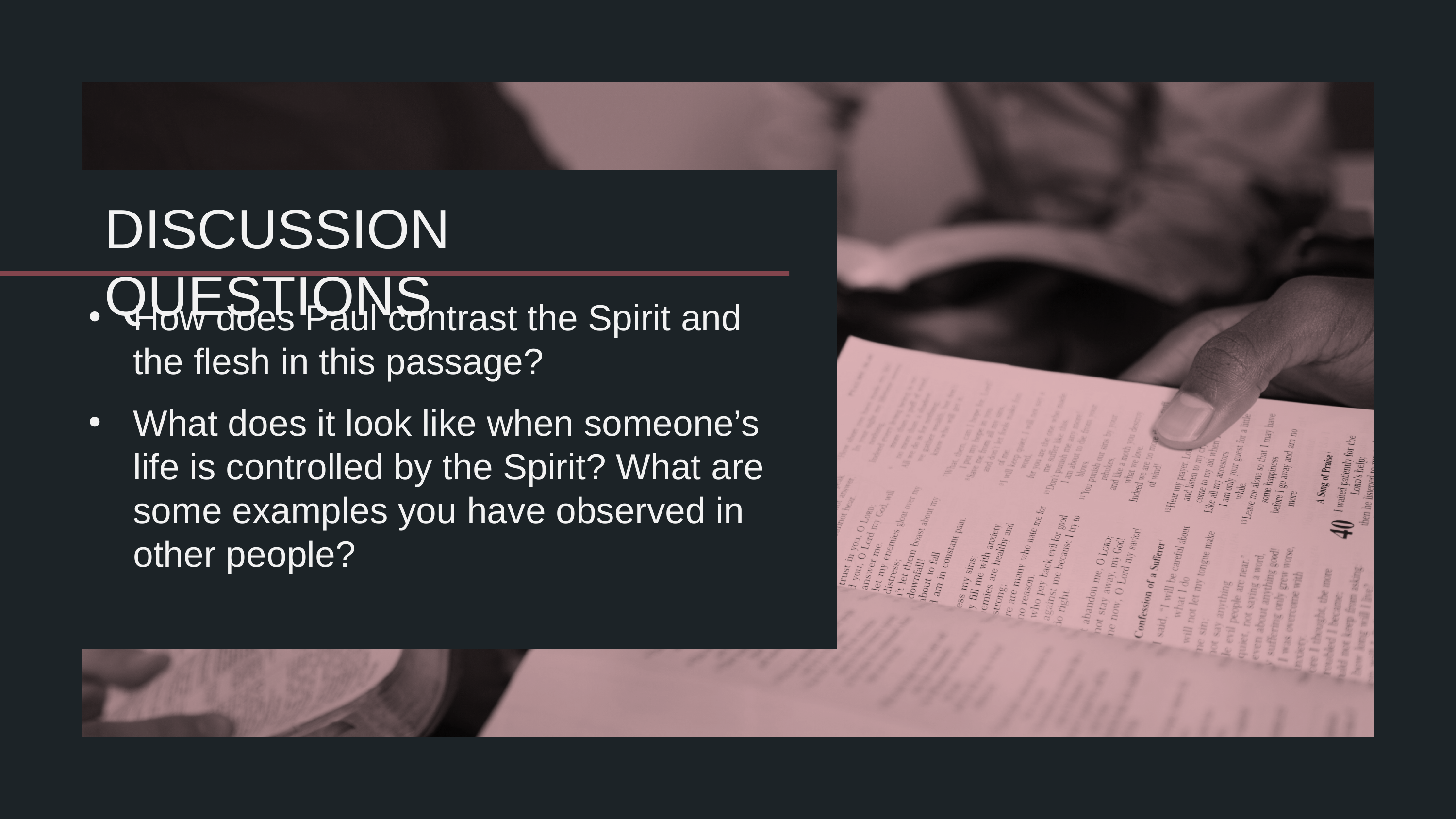

How does Paul contrast the Spirit and the flesh in this passage?
What does it look like when someone’s life is controlled by the Spirit? What are some examples you have observed in other people?